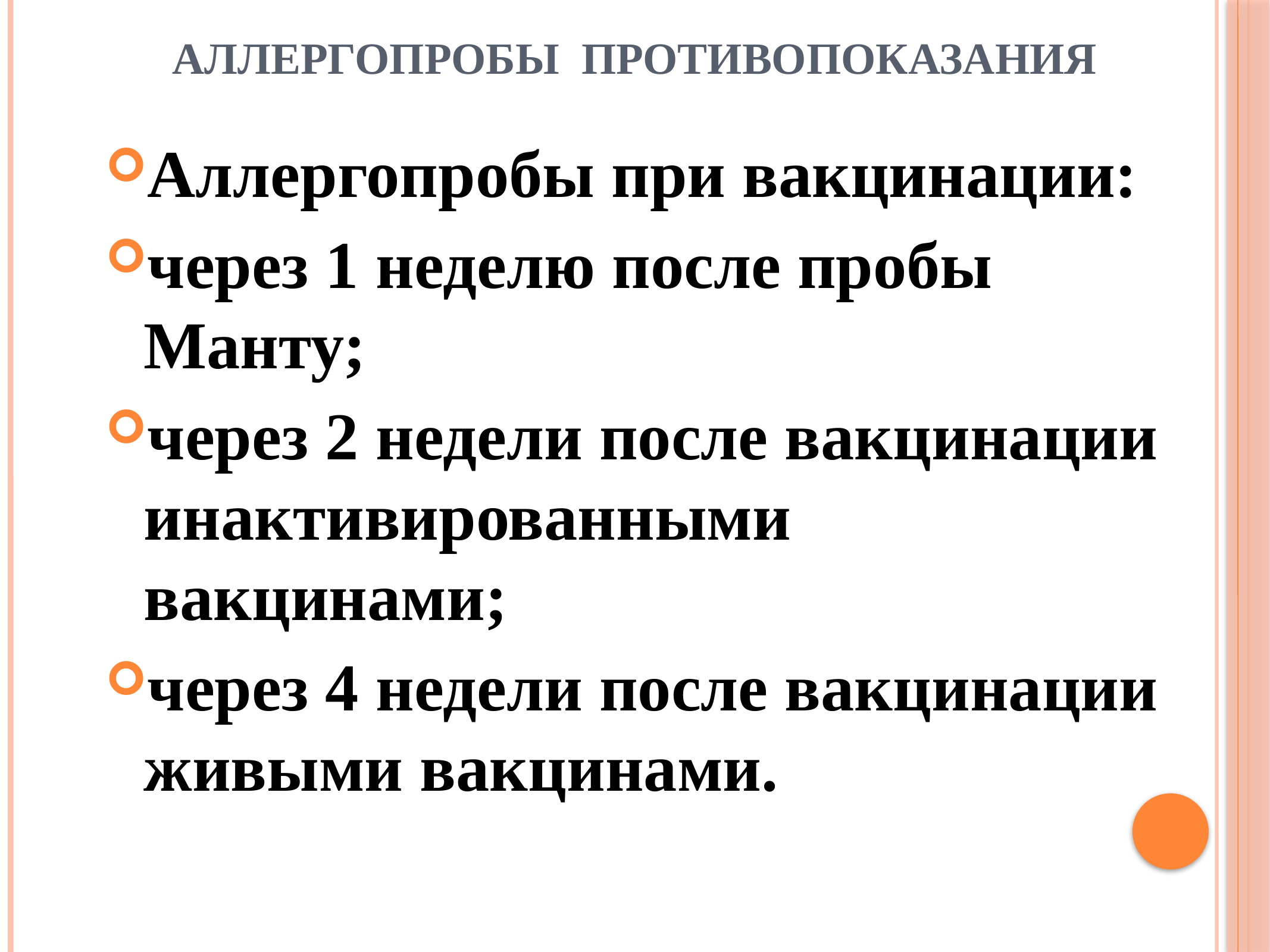

# АЛЛЕРГОПРОБЫ  ПРОТИВОПОКАЗАНИЯ
Аллергопробы при вакцинации:
через 1 неделю после пробы Манту;
через 2 недели после вакцинации инактивированными вакцинами;
через 4 недели после вакцинации живыми вакцинами.